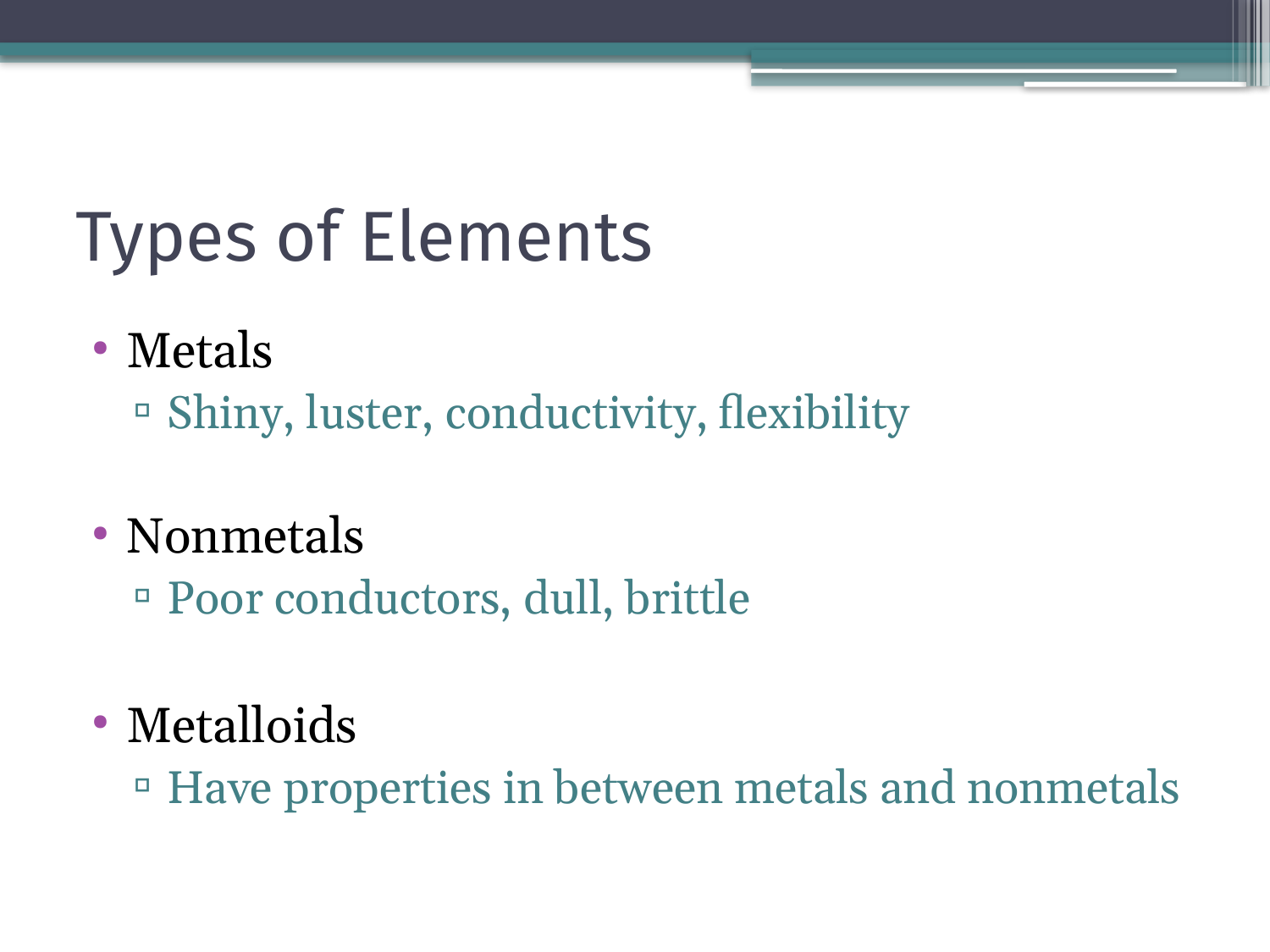

# Types of Elements
Metals
Shiny, luster, conductivity, flexibility

Nonmetals
Poor conductors, dull, brittle

Metalloids
Have properties in between metals and nonmetals